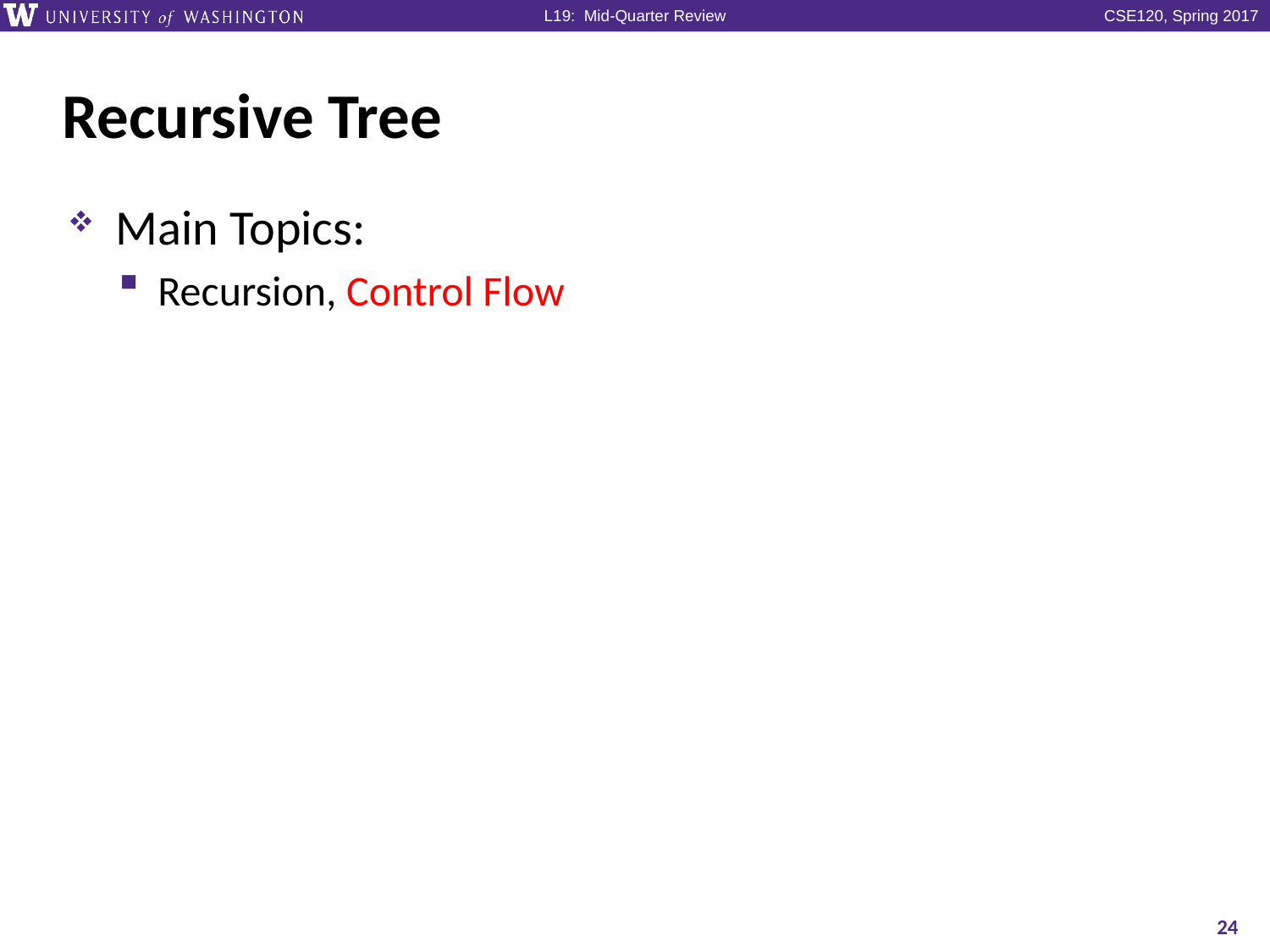

# Recursive Tree
Main Topics:
Recursion, Control Flow
24